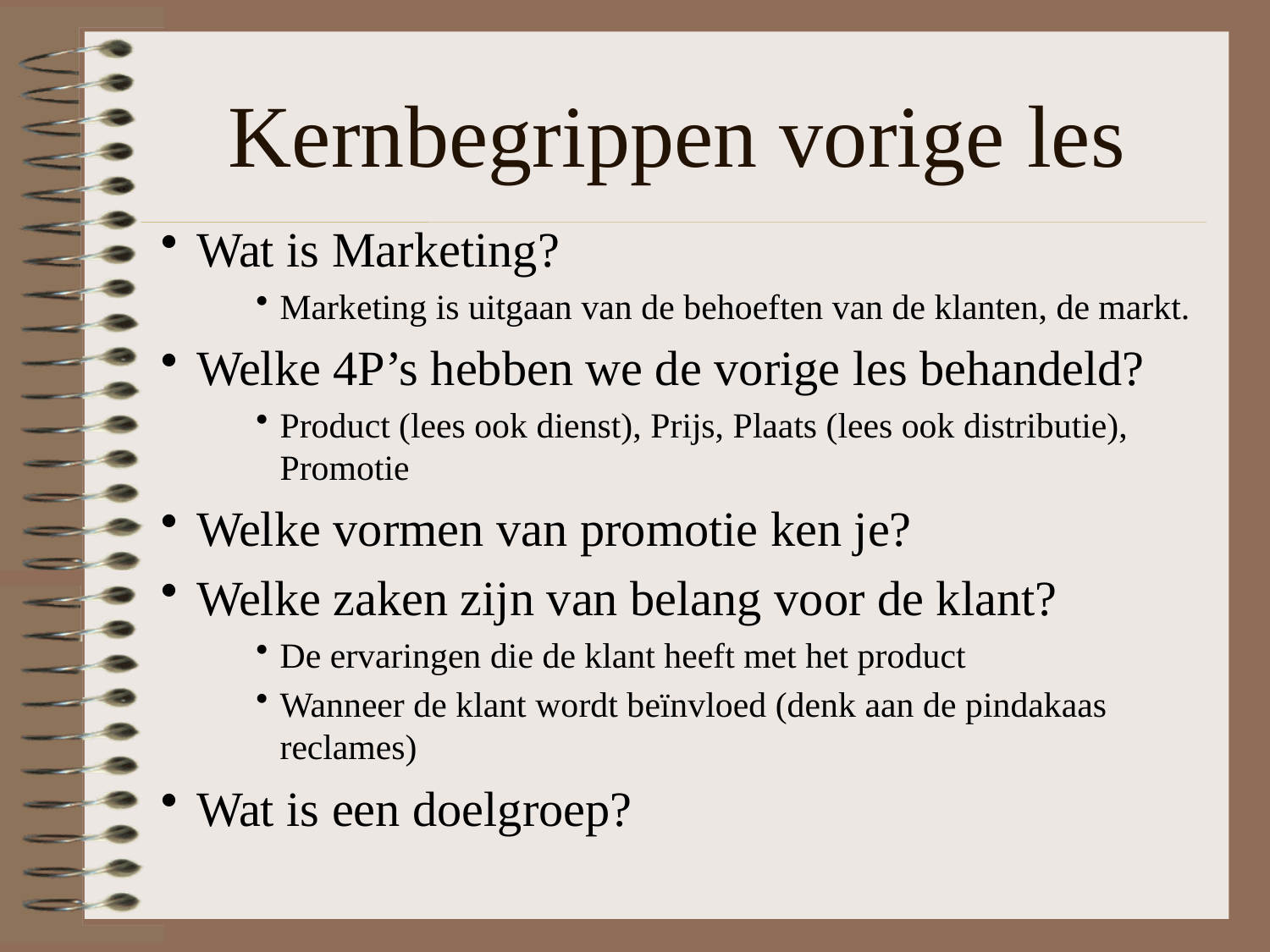

# Kernbegrippen vorige les
Wat is Marketing?
Marketing is uitgaan van de behoeften van de klanten, de markt.
Welke 4P’s hebben we de vorige les behandeld?
Product (lees ook dienst), Prijs, Plaats (lees ook distributie), Promotie
Welke vormen van promotie ken je?
Welke zaken zijn van belang voor de klant?
De ervaringen die de klant heeft met het product
Wanneer de klant wordt beïnvloed (denk aan de pindakaas reclames)
Wat is een doelgroep?